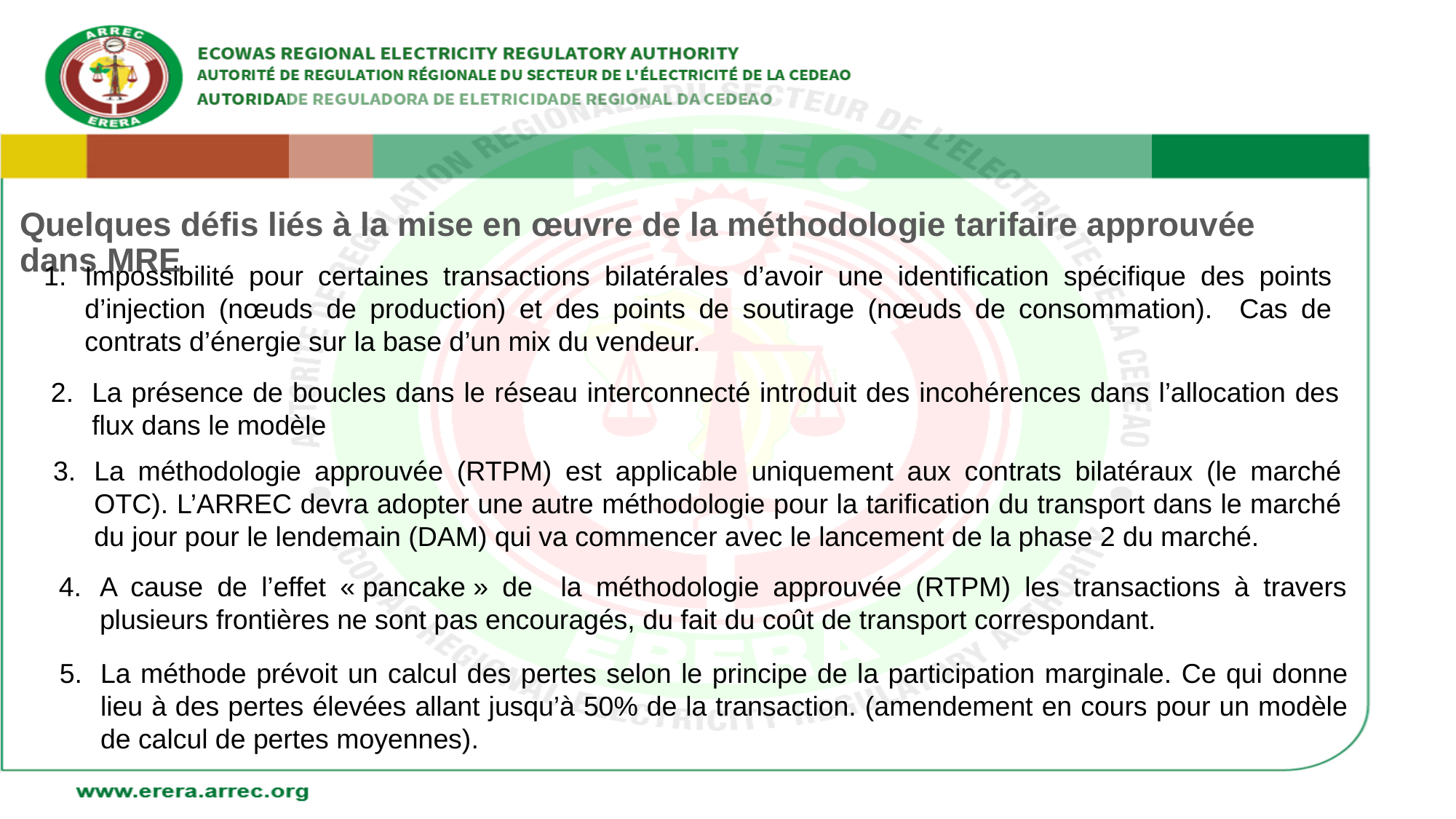

# Quelques défis liés à la mise en œuvre de la méthodologie tarifaire approuvée dans MRE
Impossibilité pour certaines transactions bilatérales d’avoir une identification spécifique des points d’injection (nœuds de production) et des points de soutirage (nœuds de consommation).  Cas de contrats d’énergie sur la base d’un mix du vendeur.
La présence de boucles dans le réseau interconnecté introduit des incohérences dans l’allocation des flux dans le modèle
La méthodologie approuvée (RTPM) est applicable uniquement aux contrats bilatéraux (le marché OTC). L’ARREC devra adopter une autre méthodologie pour la tarification du transport dans le marché du jour pour le lendemain (DAM) qui va commencer avec le lancement de la phase 2 du marché.
A cause de l’effet « pancake » de  la méthodologie approuvée (RTPM) les transactions à travers plusieurs frontières ne sont pas encouragés, du fait du coût de transport correspondant.
La méthode prévoit un calcul des pertes selon le principe de la participation marginale. Ce qui donne lieu à des pertes élevées allant jusqu’à 50% de la transaction. (amendement en cours pour un modèle de calcul de pertes moyennes).